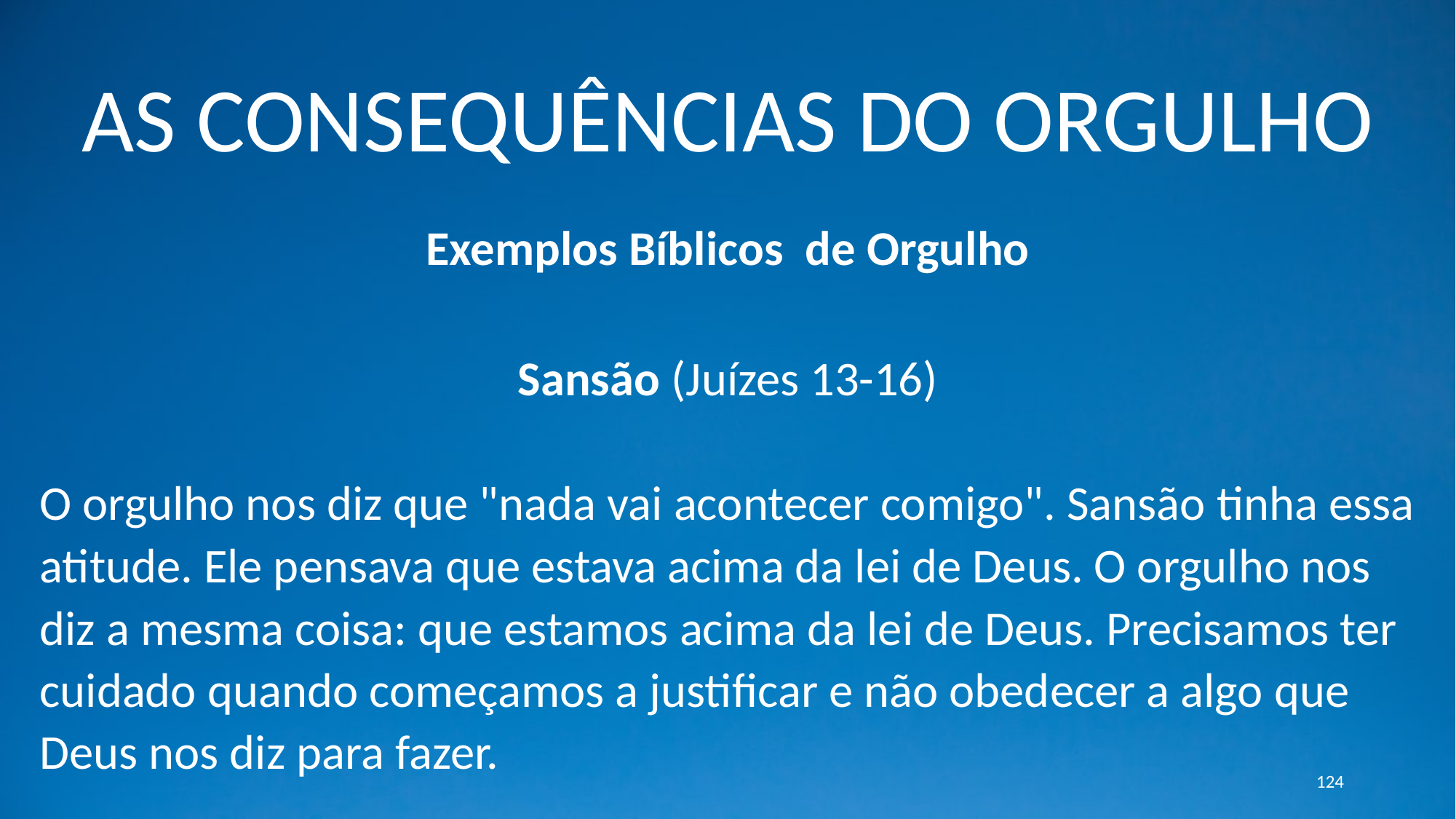

# AS CONSEQUÊNCIAS DO ORGULHO
Exemplos Bíblicos  de Orgulho

Sansão (Juízes 13-16)

O orgulho nos diz que "nada vai acontecer comigo". Sansão tinha essa atitude. Ele pensava que estava acima da lei de Deus. O orgulho nos diz a mesma coisa: que estamos acima da lei de Deus. Precisamos ter cuidado quando começamos a justificar e não obedecer a algo que Deus nos diz para fazer.
124